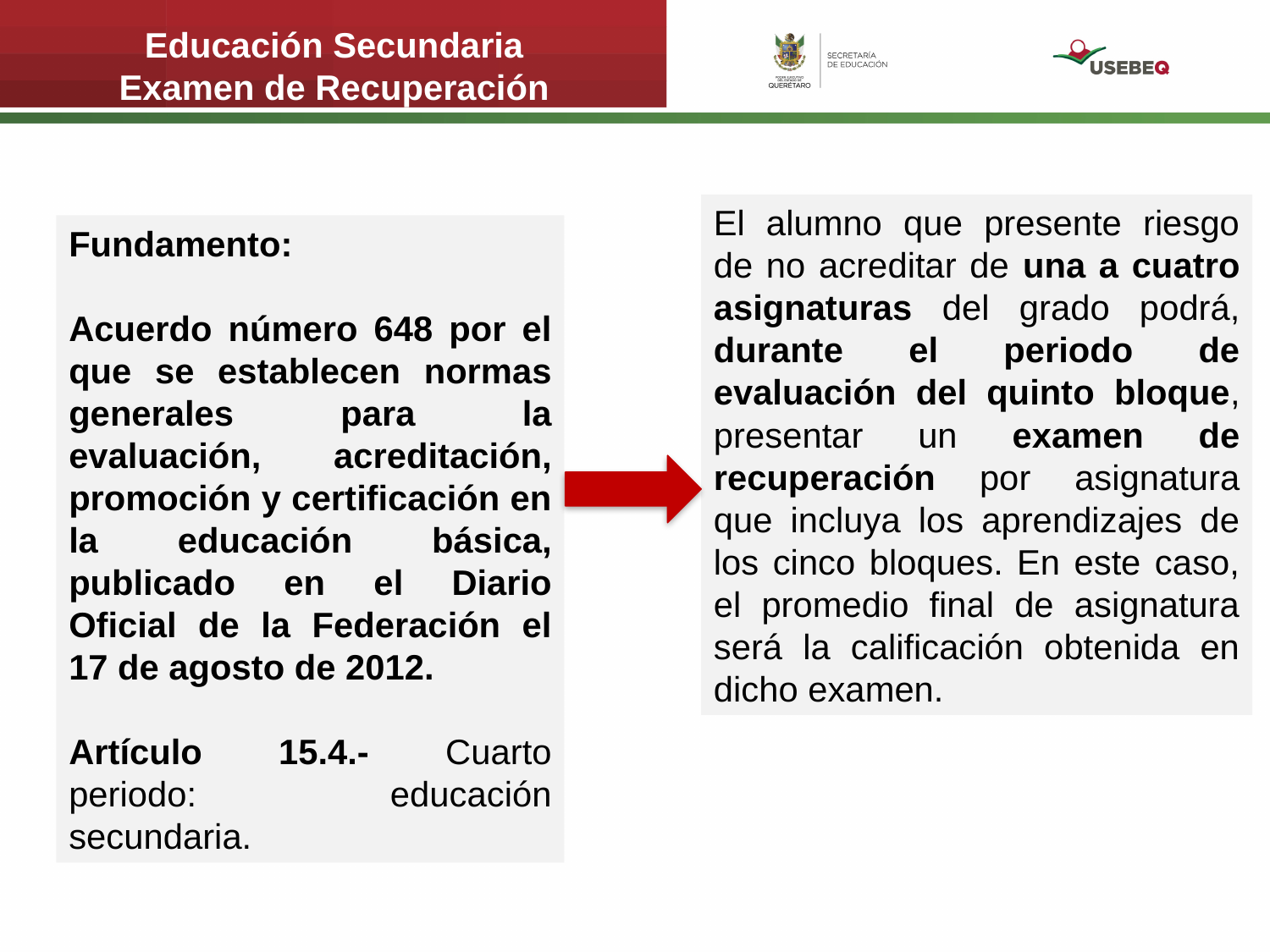

Educación Secundaria
Examen de Recuperación
El alumno que presente riesgo de no acreditar de una a cuatro asignaturas del grado podrá, durante el periodo de evaluación del quinto bloque, presentar un examen de recuperación por asignatura que incluya los aprendizajes de los cinco bloques. En este caso, el promedio final de asignatura será la calificación obtenida en dicho examen.
Fundamento:

Acuerdo número 648 por el que se establecen normas generales para la evaluación, acreditación, promoción y certificación en la educación básica, publicado en el Diario Oficial de la Federación el 17 de agosto de 2012.

Artículo 15.4.- Cuarto periodo: educación secundaria.